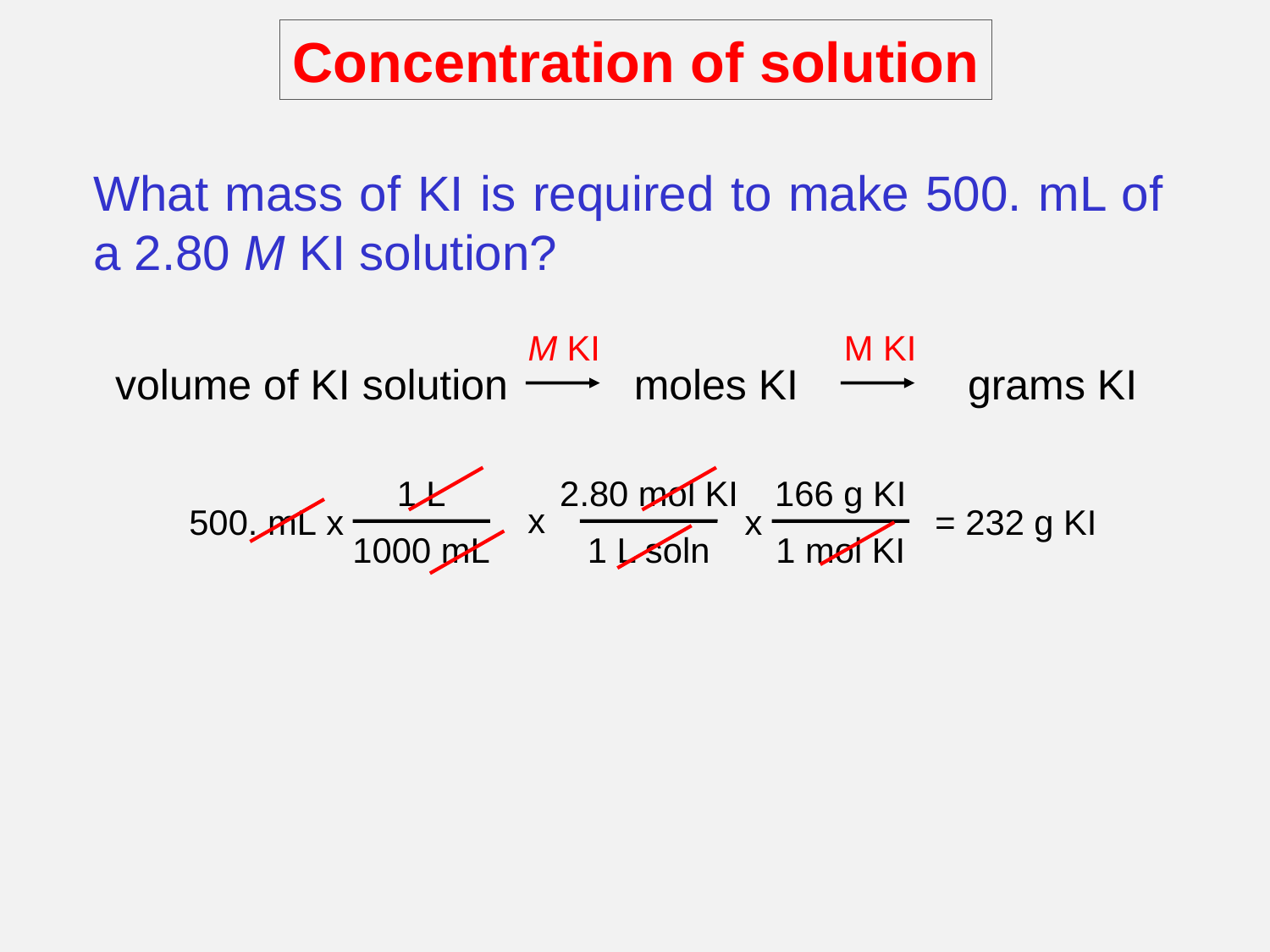

Concentration of solution
What mass of KI is required to make 500. mL of a 2.80 M KI solution?
M KI
M KI
volume of KI solution
moles KI
grams KI

1 L

1000 mL
x
2.80 mol KI

1 L soln
x
166 g KI

1 mol KI
x

500. mL
= 232 g KI